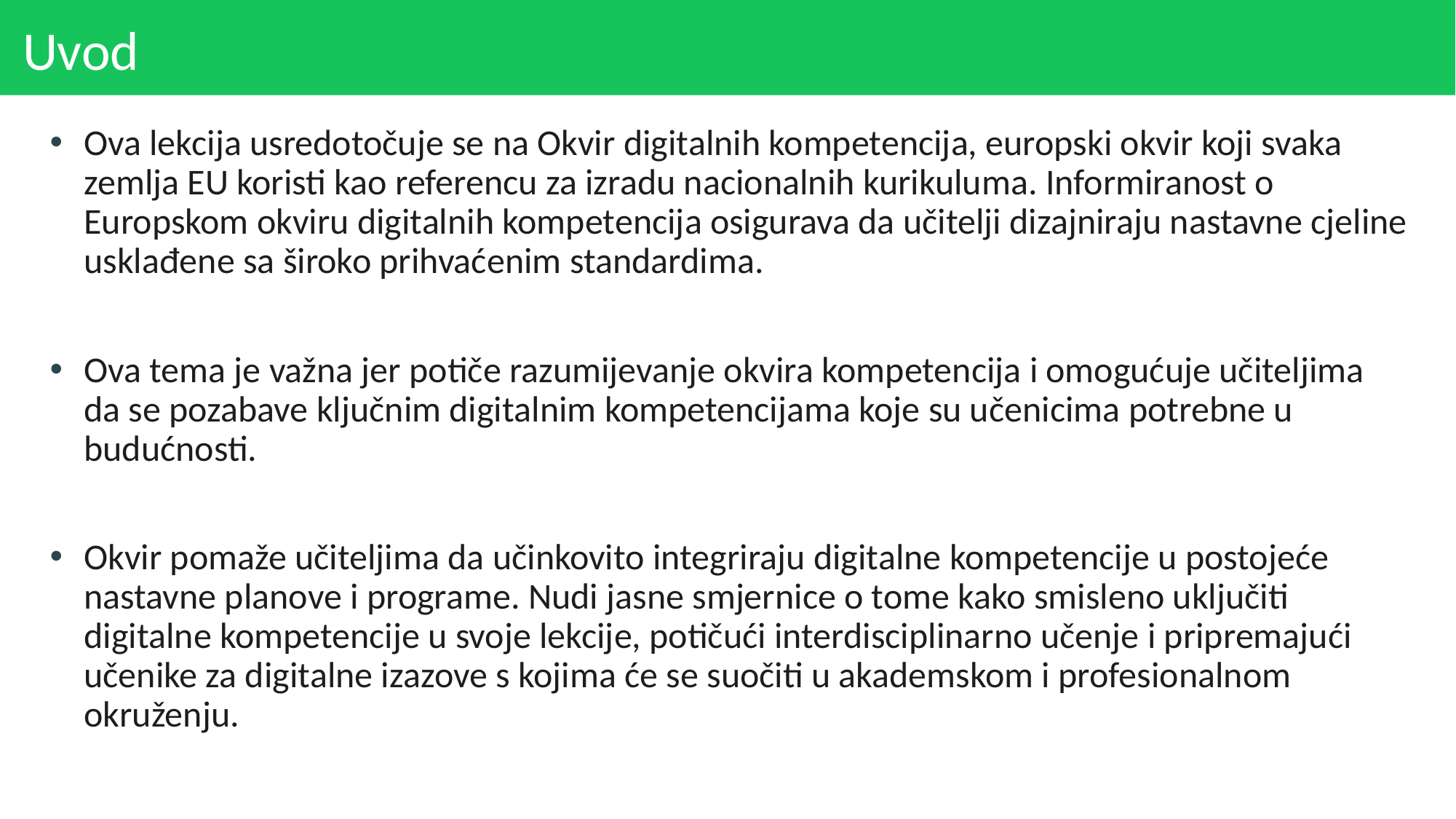

# Uvod
Ova lekcija usredotočuje se na Okvir digitalnih kompetencija, europski okvir koji svaka zemlja EU koristi kao referencu za izradu nacionalnih kurikuluma. Informiranost o Europskom okviru digitalnih kompetencija osigurava da učitelji dizajniraju nastavne cjeline usklađene sa široko prihvaćenim standardima.

Ova tema je važna jer potiče razumijevanje okvira kompetencija i omogućuje učiteljima da se pozabave ključnim digitalnim kompetencijama koje su učenicima potrebne u budućnosti.

Okvir pomaže učiteljima da učinkovito integriraju digitalne kompetencije u postojeće nastavne planove i programe. Nudi jasne smjernice o tome kako smisleno uključiti digitalne kompetencije u svoje lekcije, potičući interdisciplinarno učenje i pripremajući učenike za digitalne izazove s kojima će se suočiti u akademskom i profesionalnom okruženju.